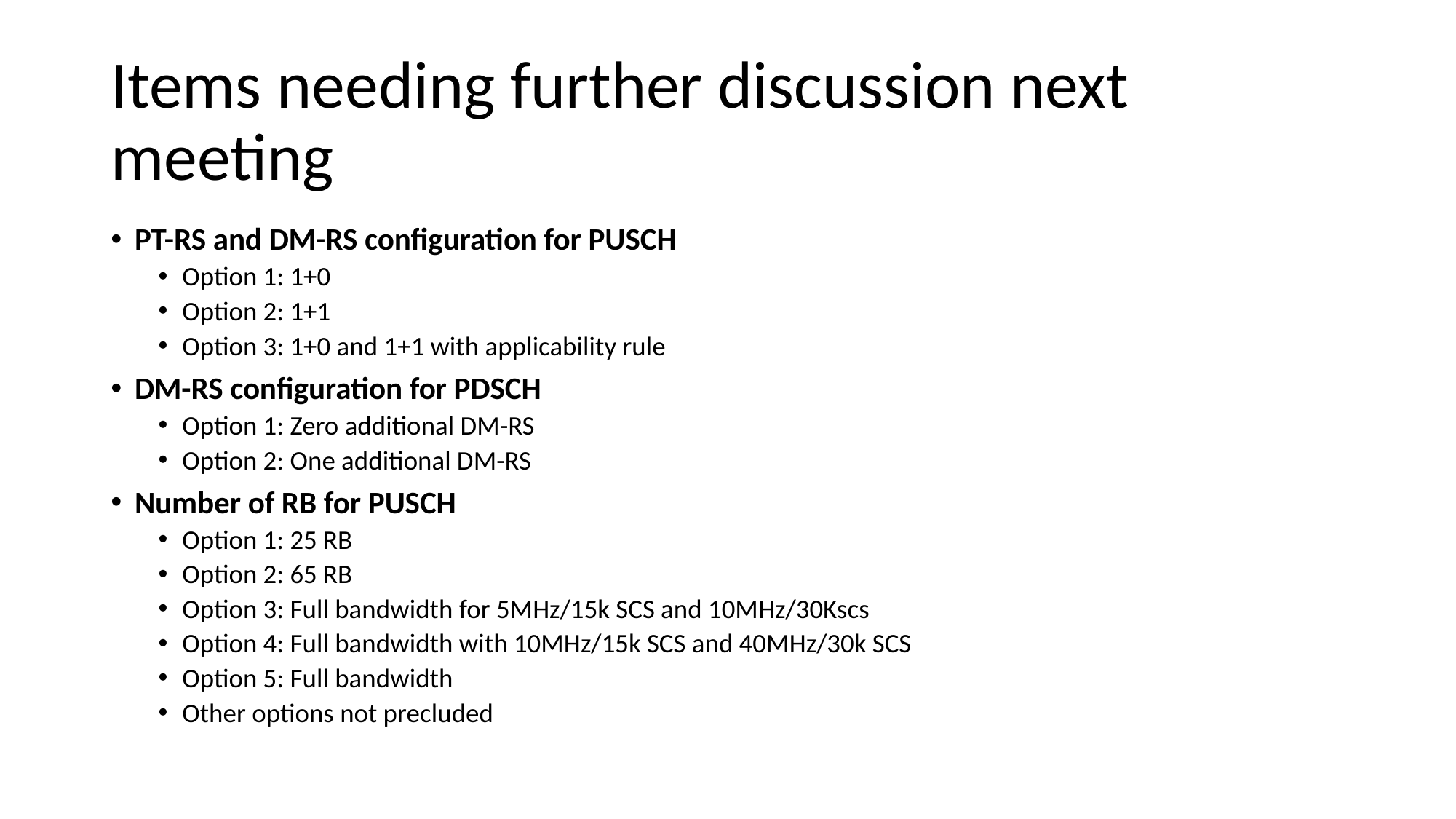

# Items needing further discussion next meeting
PT-RS and DM-RS configuration for PUSCH
Option 1: 1+0
Option 2: 1+1
Option 3: 1+0 and 1+1 with applicability rule
DM-RS configuration for PDSCH
Option 1: Zero additional DM-RS
Option 2: One additional DM-RS
Number of RB for PUSCH
Option 1: 25 RB
Option 2: 65 RB
Option 3: Full bandwidth for 5MHz/15k SCS and 10MHz/30Kscs
Option 4: Full bandwidth with 10MHz/15k SCS and 40MHz/30k SCS
Option 5: Full bandwidth
Other options not precluded